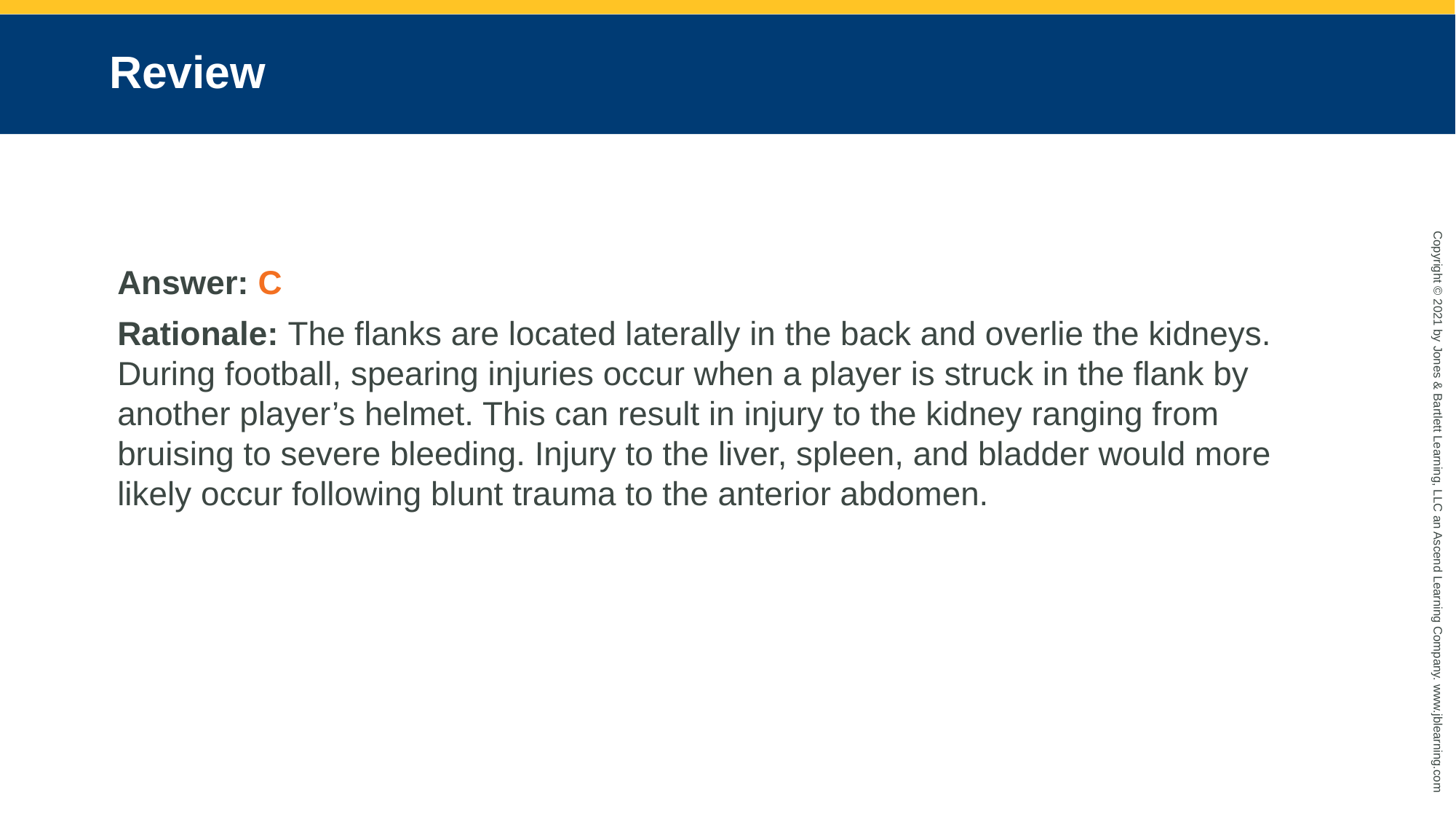

# Review
Answer: C
Rationale: The flanks are located laterally in the back and overlie the kidneys. During football, spearing injuries occur when a player is struck in the flank by another player’s helmet. This can result in injury to the kidney ranging from bruising to severe bleeding. Injury to the liver, spleen, and bladder would more likely occur following blunt trauma to the anterior abdomen.